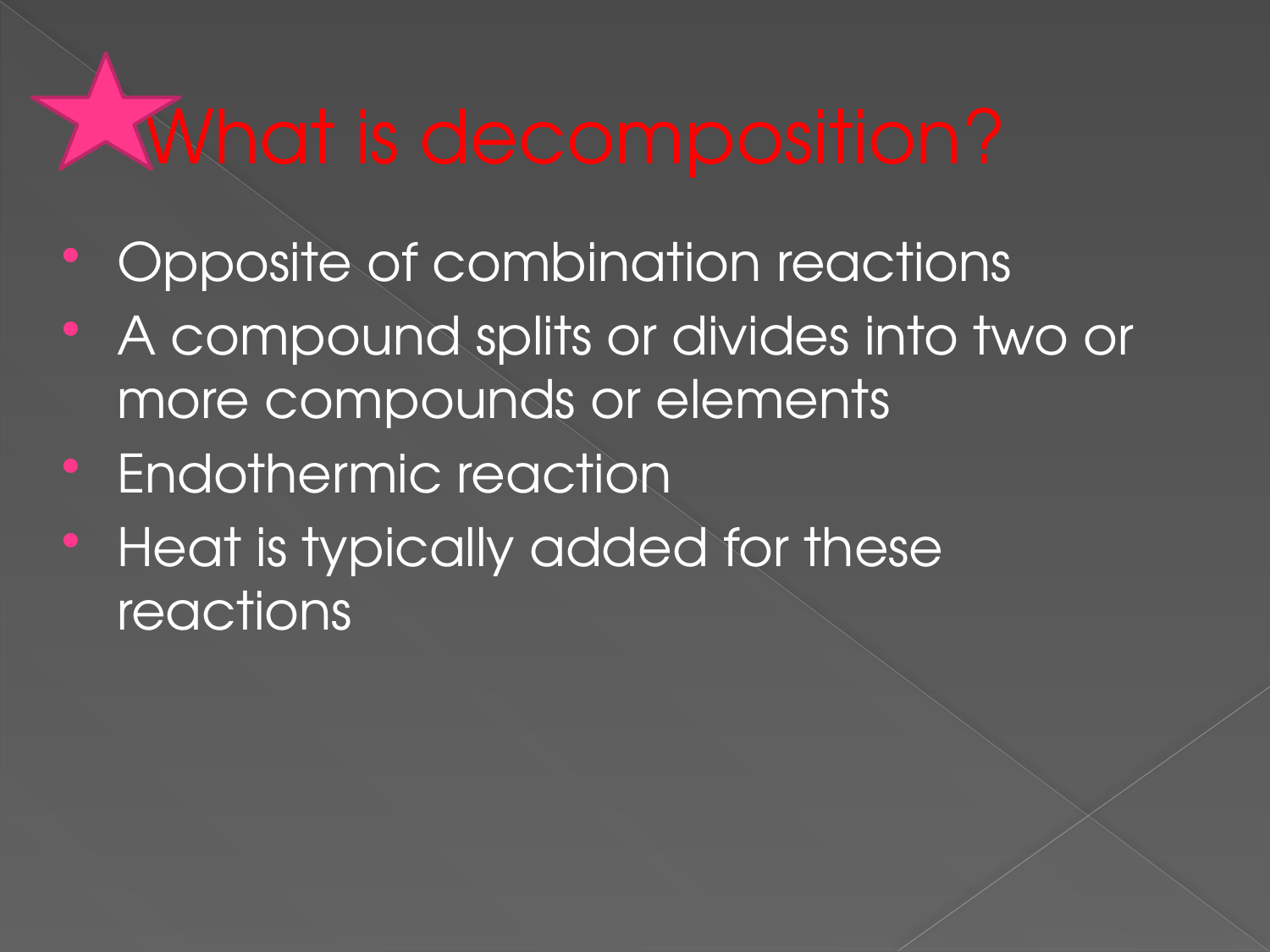

# What is decomposition?

Opposite of combination reactions
A compound splits or divides into two or more compounds or elements
Endothermic reaction
Heat is typically added for these reactions